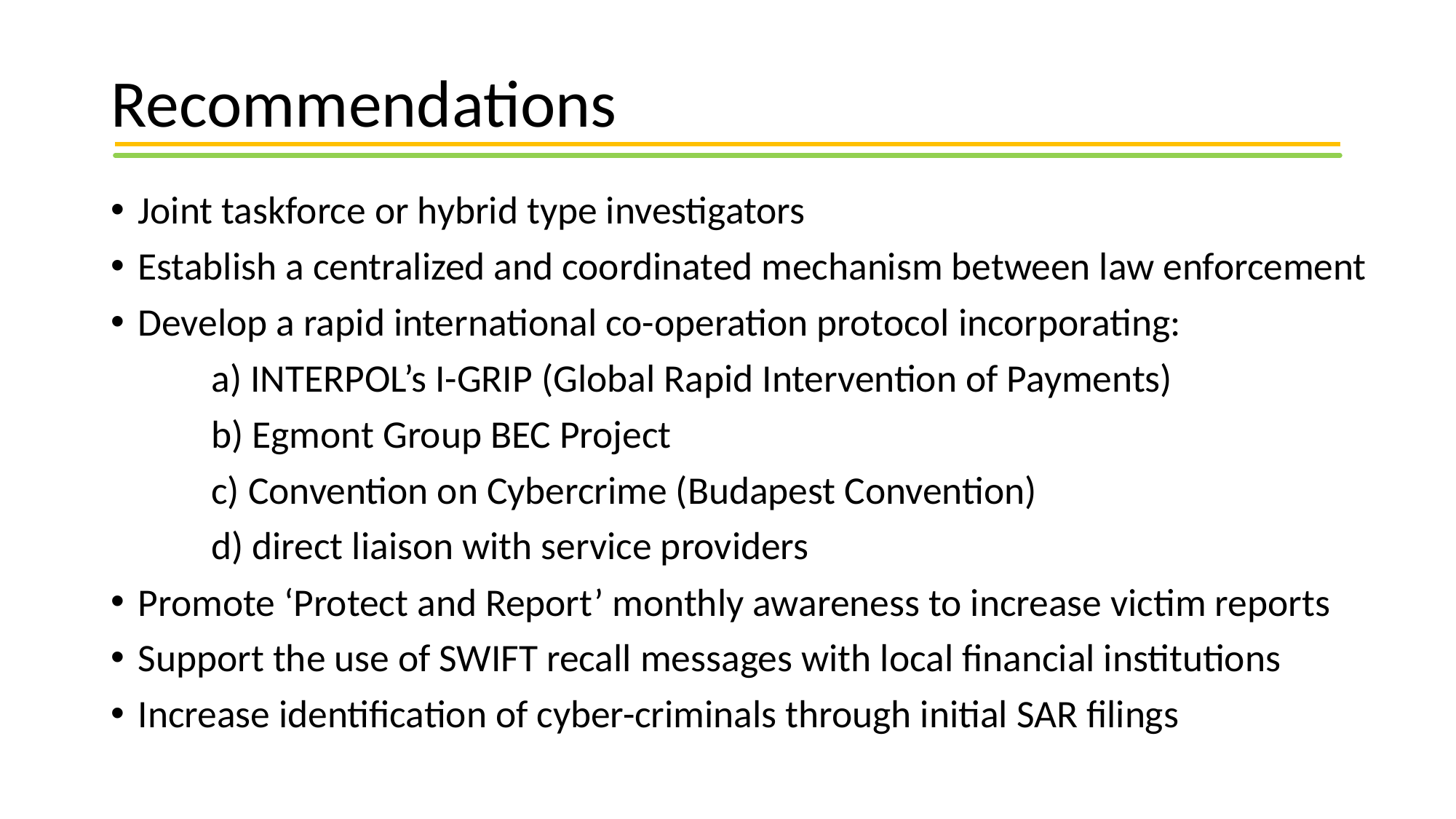

# Recommendations
Joint taskforce or hybrid type investigators
Establish a centralized and coordinated mechanism between law enforcement
Develop a rapid international co-operation protocol incorporating:
	a) INTERPOL’s I-GRIP (Global Rapid Intervention of Payments)
	b) Egmont Group BEC Project
	c) Convention on Cybercrime (Budapest Convention)
	d) direct liaison with service providers
Promote ‘Protect and Report’ monthly awareness to increase victim reports
Support the use of SWIFT recall messages with local financial institutions
Increase identification of cyber-criminals through initial SAR filings